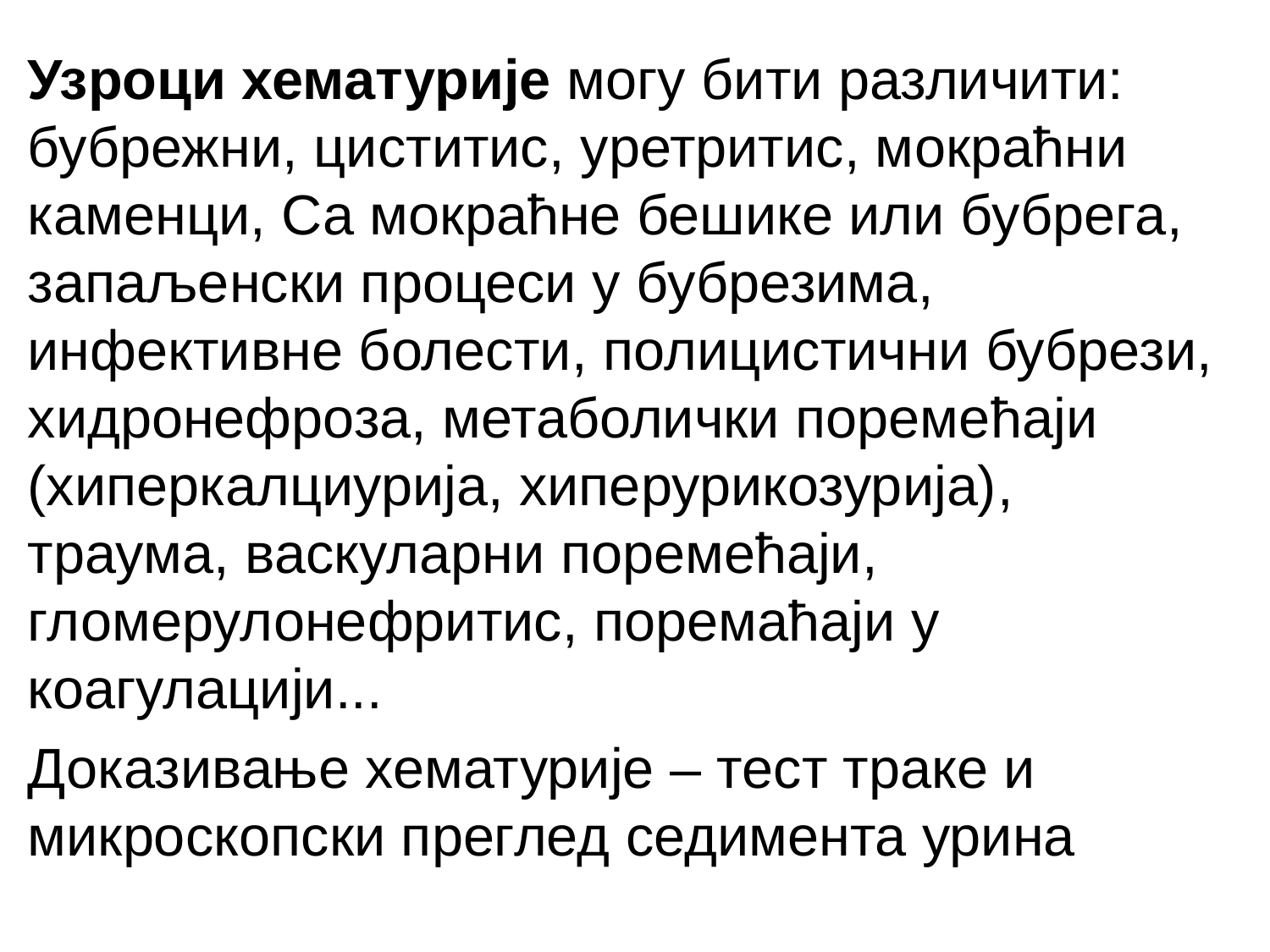

Узроци хематурије могу бити различити: бубрежни, циститис, уретритис, мокраћни каменци, Са мокраћне бешике или бубрега, запаљенски процеси у бубрезима, инфективне болести, полицистични бубрези, хидронефроза, метаболички поремећаји (хиперкалциурија, хиперурикозурија), траума, васкуларни поремећаји, гломерулонефритис, поремаћаји у коагулацији...
Доказивање хематурије – тест траке и микроскопски преглед седимента урина